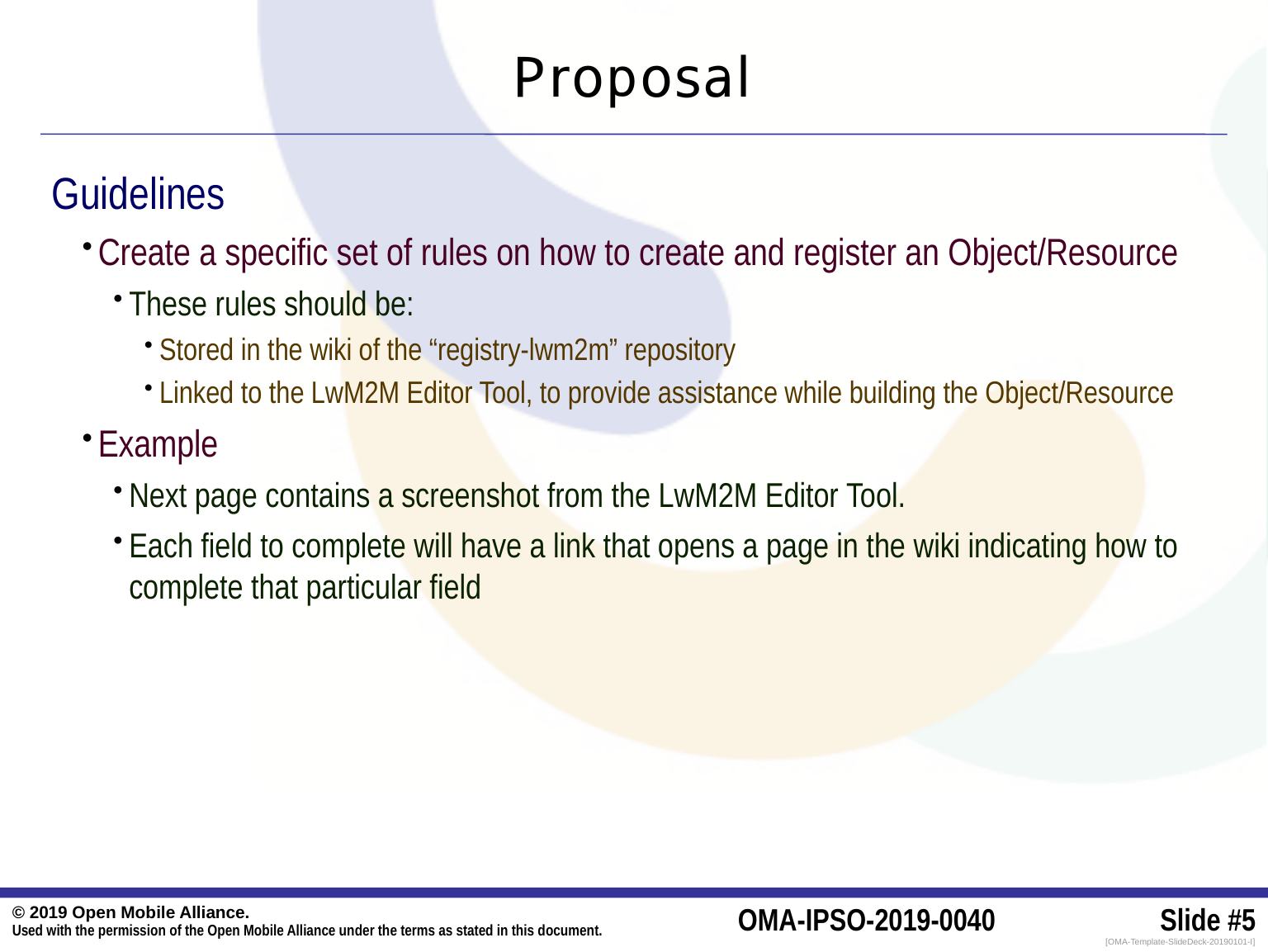

# Proposal
Guidelines
Create a specific set of rules on how to create and register an Object/Resource
These rules should be:
Stored in the wiki of the “registry-lwm2m” repository
Linked to the LwM2M Editor Tool, to provide assistance while building the Object/Resource
Example
Next page contains a screenshot from the LwM2M Editor Tool.
Each field to complete will have a link that opens a page in the wiki indicating how to complete that particular field